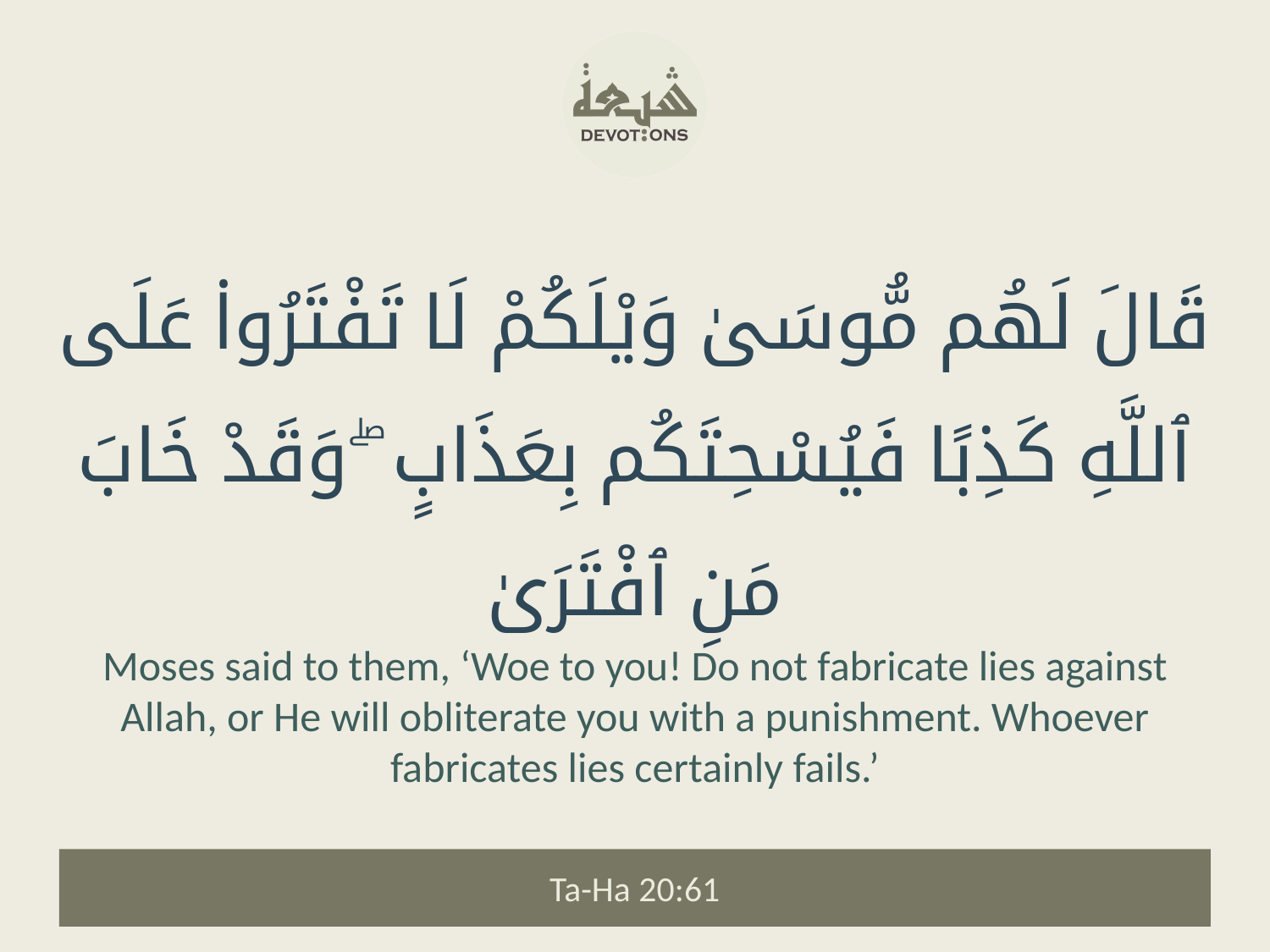

قَالَ لَهُم مُّوسَىٰ وَيْلَكُمْ لَا تَفْتَرُوا۟ عَلَى ٱللَّهِ كَذِبًا فَيُسْحِتَكُم بِعَذَابٍ ۖ وَقَدْ خَابَ مَنِ ٱفْتَرَىٰ
Moses said to them, ‘Woe to you! Do not fabricate lies against Allah, or He will obliterate you with a punishment. Whoever fabricates lies certainly fails.’
Ta-Ha 20:61